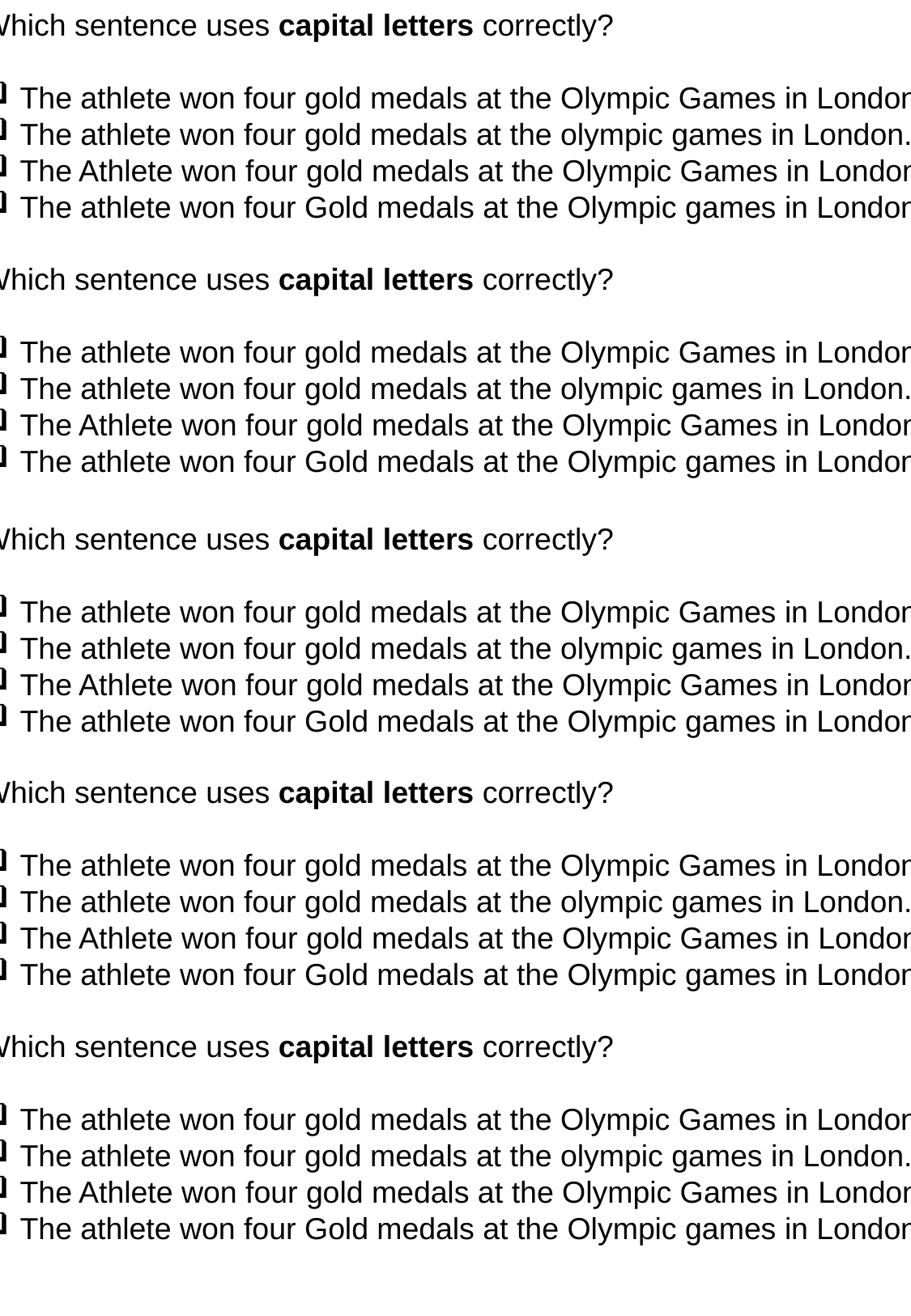

Which sentence uses capital letters correctly?

The athlete won four gold medals at the Olympic Games in London.
The athlete won four gold medals at the olympic games in London.
The Athlete won four gold medals at the Olympic Games in London.
The athlete won four Gold medals at the Olympic games in London.
Which sentence uses capital letters correctly?

The athlete won four gold medals at the Olympic Games in London.
The athlete won four gold medals at the olympic games in London.
The Athlete won four gold medals at the Olympic Games in London.
The athlete won four Gold medals at the Olympic games in London.
Which sentence uses capital letters correctly?

The athlete won four gold medals at the Olympic Games in London.
The athlete won four gold medals at the olympic games in London.
The Athlete won four gold medals at the Olympic Games in London.
The athlete won four Gold medals at the Olympic games in London.
Which sentence uses capital letters correctly?

The athlete won four gold medals at the Olympic Games in London.
The athlete won four gold medals at the olympic games in London.
The Athlete won four gold medals at the Olympic Games in London.
The athlete won four Gold medals at the Olympic games in London.
Which sentence uses capital letters correctly?

The athlete won four gold medals at the Olympic Games in London.
The athlete won four gold medals at the olympic games in London.
The Athlete won four gold medals at the Olympic Games in London.
The athlete won four Gold medals at the Olympic games in London.